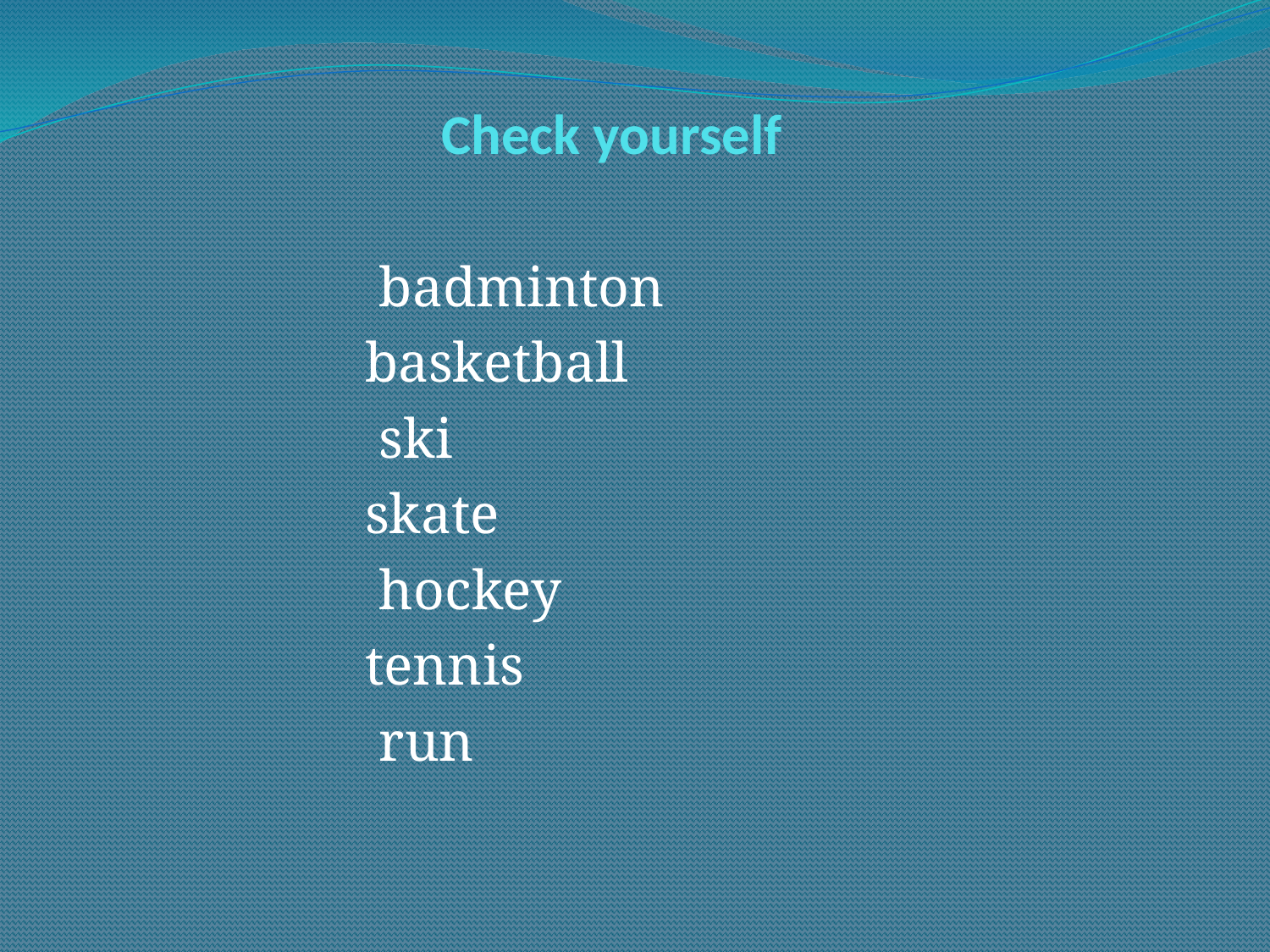

# Check yourself
 badminton
basketball
 ski
skate
 hockey
tennis
 run